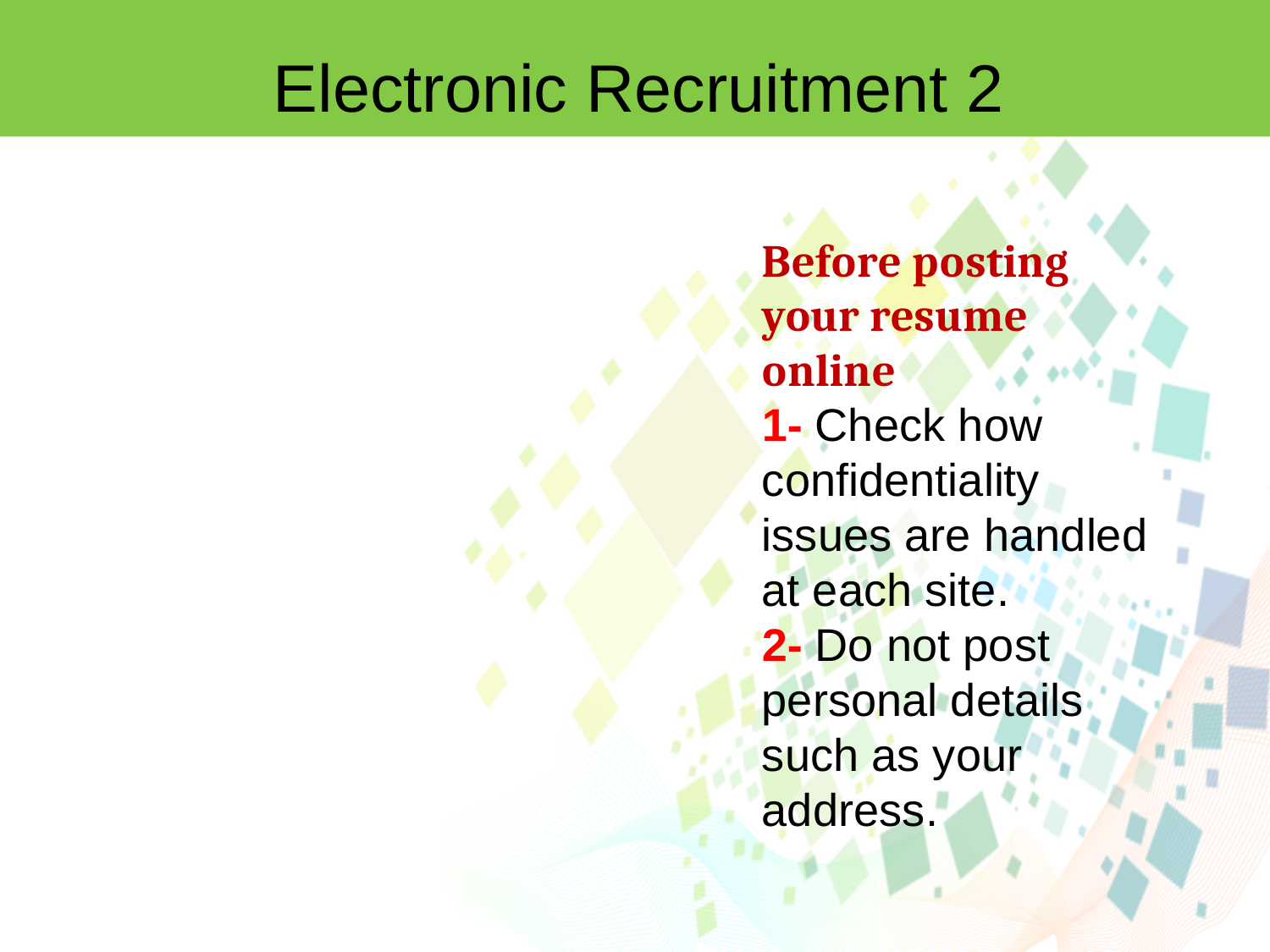

Electronic Recruitment 2
Before posting your resume online
1- Check how confidentiality issues are handled at each site.
2- Do not post personal details such as your address.